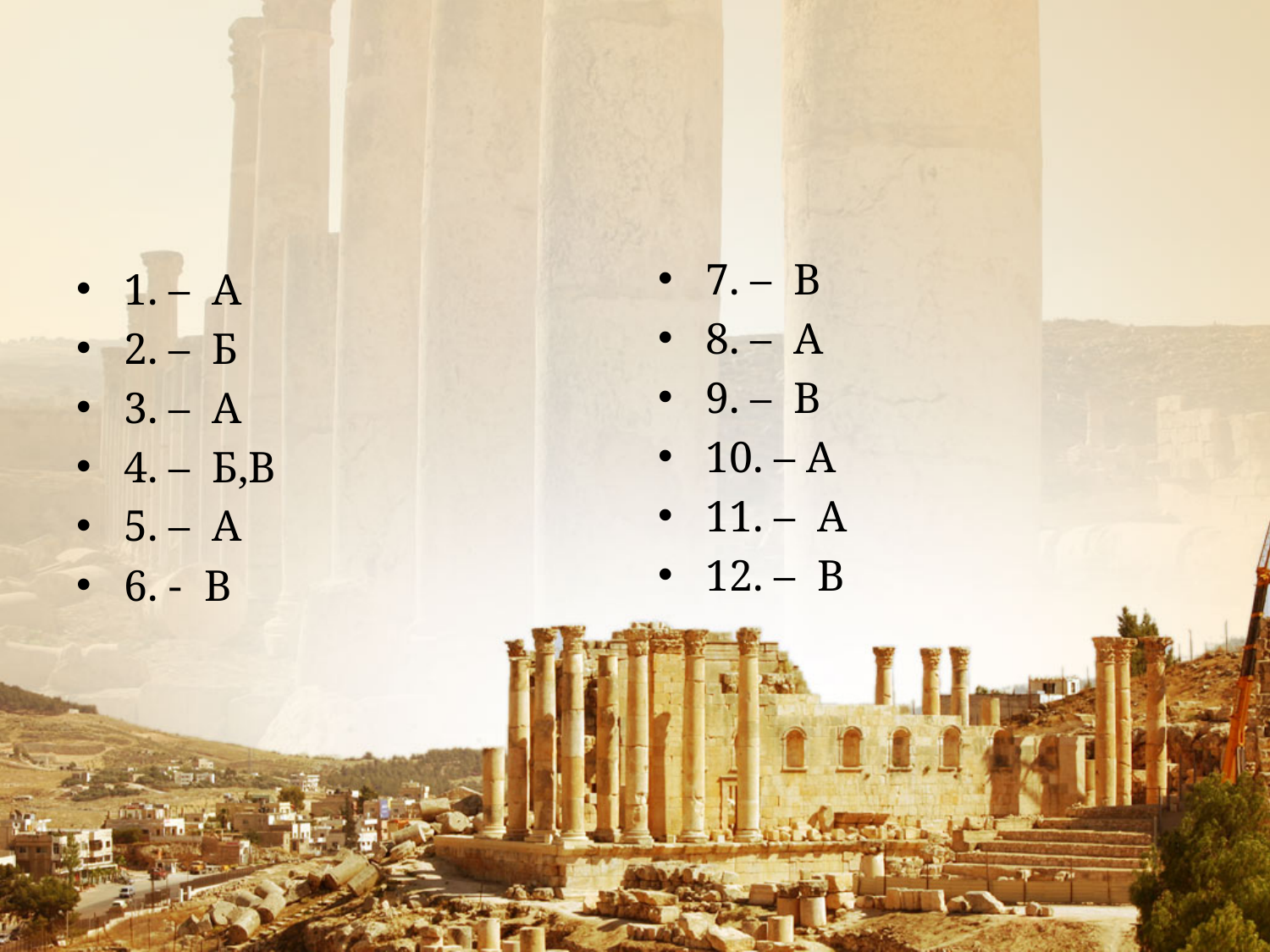

#

7. –  В
8. –  А
9. –  В
10. – А
11. –  А
12. –  В

1. –  А
2. –  Б
3. –  А
4. –  Б,В
5. –  А
6. -  В